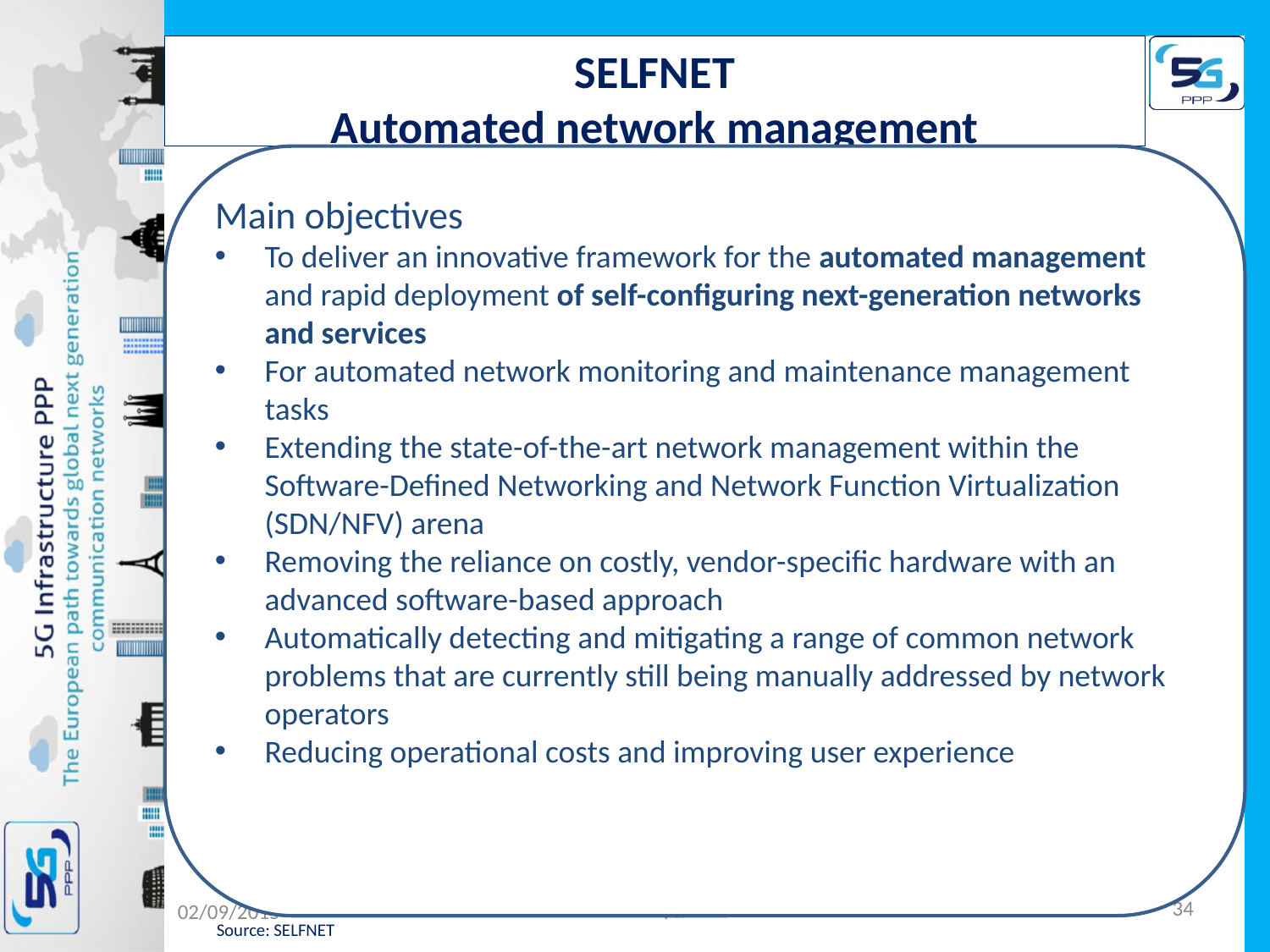

SELFNET
Automated network management
Main objectives
To deliver an innovative framework for the automated management and rapid deployment of self-configuring next-generation networks and services
For automated network monitoring and maintenance management tasks
Extending the state-of-the-art network management within the Software-Defined Networking and Network Function Virtualization (SDN/NFV) arena
Removing the reliance on costly, vendor-specific hardware with an advanced software-based approach
Automatically detecting and mitigating a range of common network problems that are currently still being manually addressed by network operators
Reducing operational costs and improving user experience
Research projects

Innovation projects

CogNet
Building an Intelligent System of Insights and Action for 5G Network Management
SELFNET
Framework for SELF-organized network management in virtualized and software defined NETworks
SONATA
Service Programming and Orchestration for Virtualized Software Networks
5GEx
5G Exchange
SUPERFLUIDITY
Superfluidity: a super-fluid, cloud-native, converged edge system
VirtuWind
Virtual and programmable industrial network prototype deployed in operational Wind park
COHERENT
Coordinated control and spectrum management for 5G heterogeneous radio access networks
METIS-II
Mobile and wireless communications Enablers for Twenty-twenty (2020) Information Society-II
5G-Norma
5G NOvel Radio Multiservice adaptive network Architecture
SPEED-5G
quality of Service Provision and capacity Expansion through Extended-DSA for 5G
FANTASTIC-5G
Flexible Air iNTerfAce for Scalable service delivery wiThin wIreless Communication networks of the 5th Generation
5G-Xhaul
Dynamically reconfigurable optical-wireless backhaul/fronthaul with cognitive control plane for small cells and cloud-RANs
SESAME
Small cEllS coordinAtion for Multi-tenancy and Edge services
Flex5Gware
Flexible and efficient hardware/software platforms for 5G network elements and devices
mmMAGIC
Millimetre-Wave Based Mobile Radio Access Network for Fifth Generation Integrated Communications
Xhaul
The 5G Integrated fronthaul/backhaul
3GPP RAN 5G Workshop, 17.-18.9.2015
34
02/09/2015
Source: SELFNET